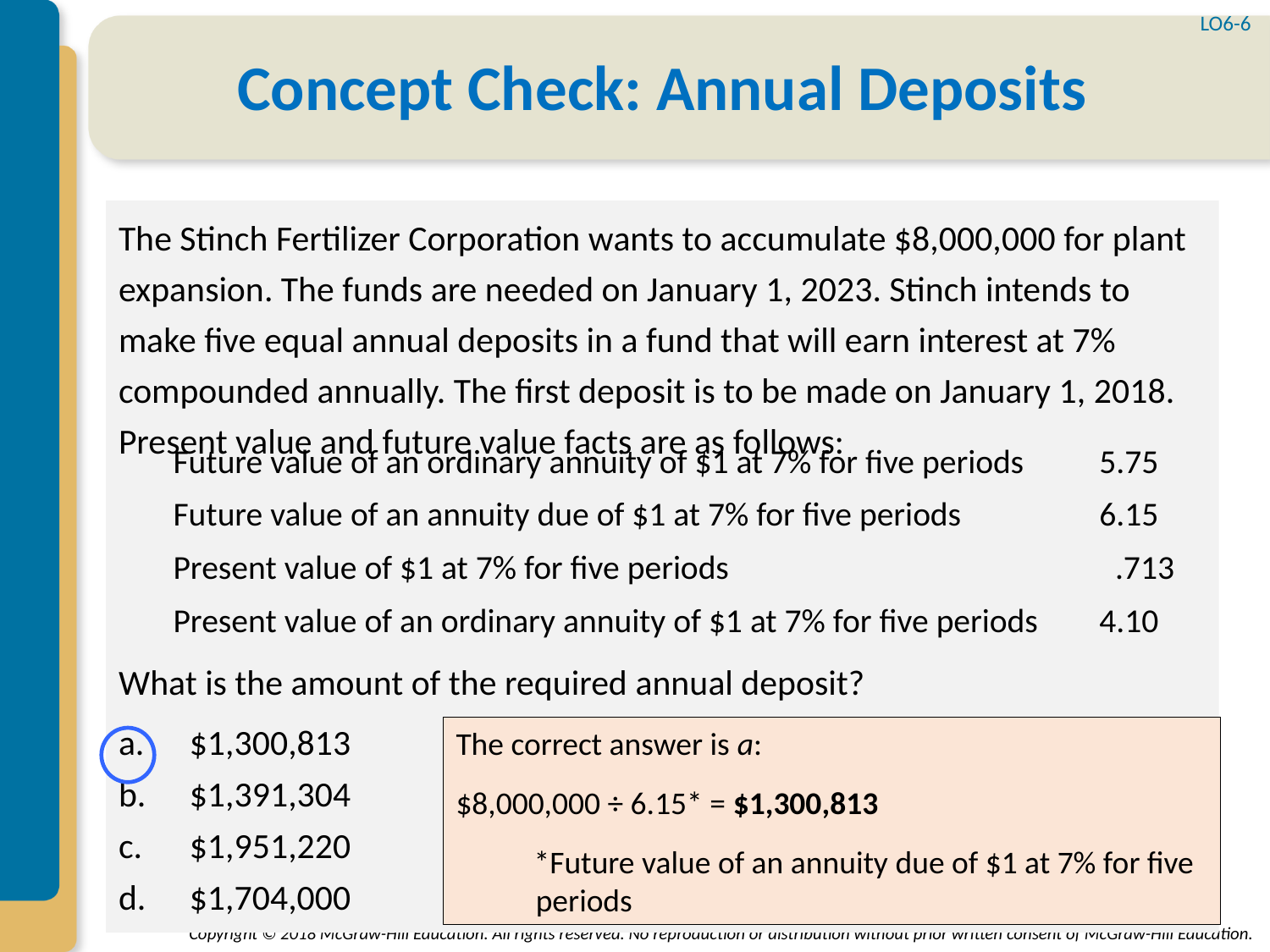

LO6-6
# Concept Check: Annual Deposits
The Stinch Fertilizer Corporation wants to accumulate $8,000,000 for plant expansion. The funds are needed on January 1, 2023. Stinch intends to make five equal annual deposits in a fund that will earn interest at 7% compounded annually. The first deposit is to be made on January 1, 2018.  Present value and future value facts are as follows:
What is the amount of the required annual deposit?
$1,300,813
$1,391,304
$1,951,220
$1,704,000

| Future value of an ordinary annuity of $1 at 7% for five periods | 5.75 |
| --- | --- |
| Future value of an annuity due of $1 at 7% for five periods | 6.15 |
| Present value of $1 at 7% for five periods | .713 |
| Present value of an ordinary annuity of $1 at 7% for five periods | 4.10 |
The correct answer is a:
$8,000,000 ÷ 6.15* = $1,300,813
  *Future value of an annuity due of $1 at 7% for five periods